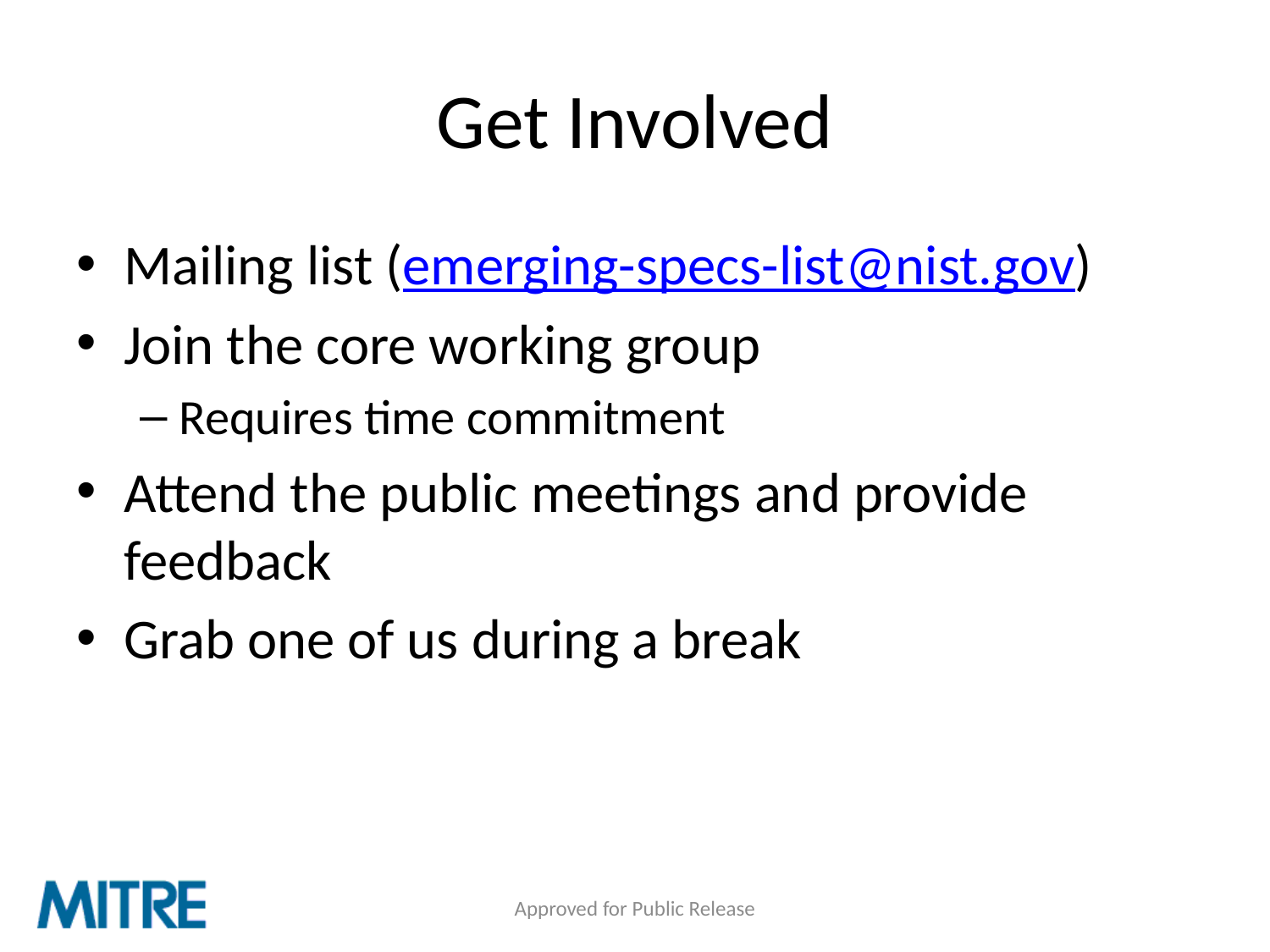

# Get Involved
Mailing list (emerging-specs-list@nist.gov)
Join the core working group
Requires time commitment
Attend the public meetings and provide feedback
Grab one of us during a break

Approved for Public Release